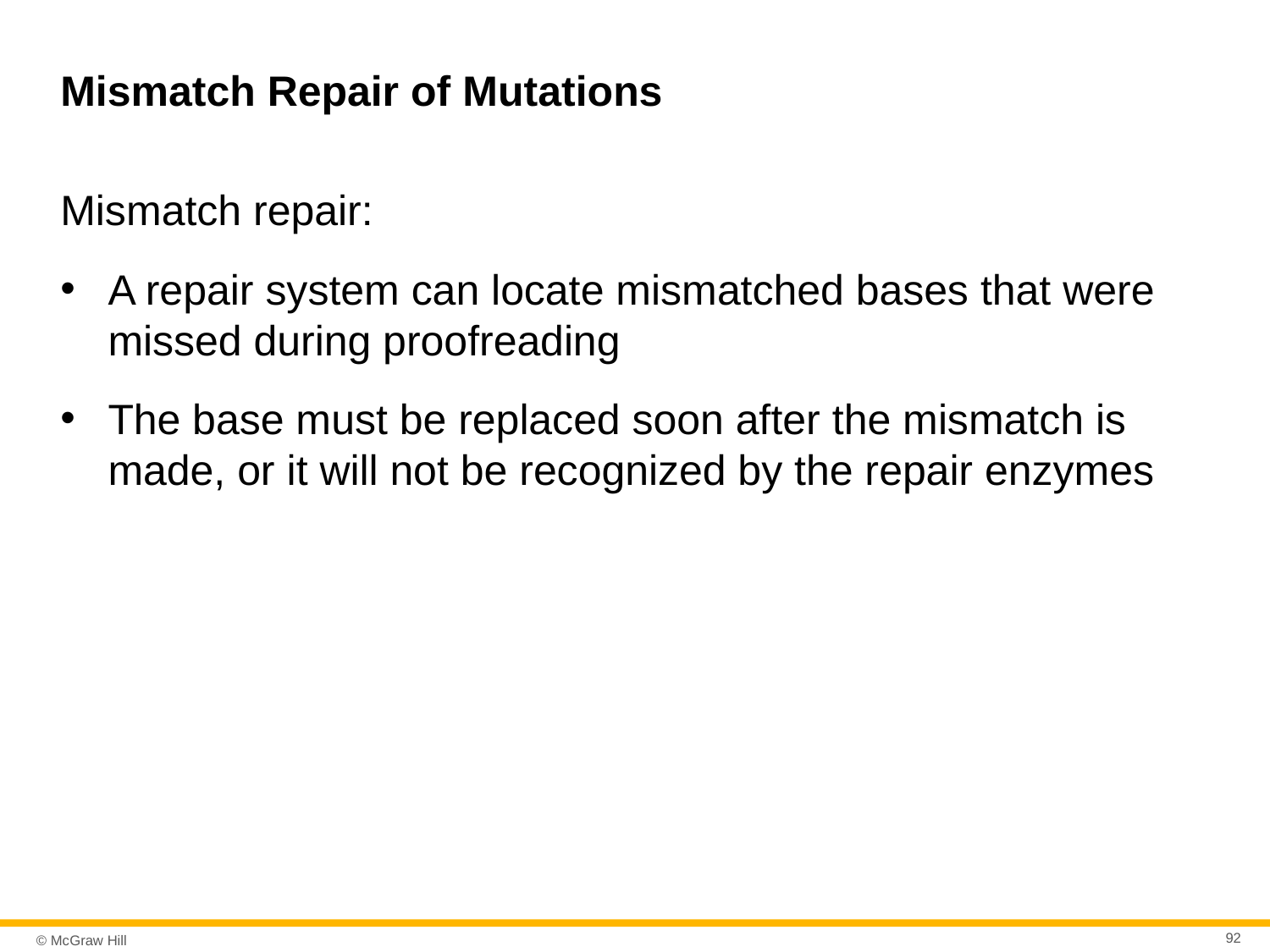

# Mismatch Repair of Mutations
Mismatch repair:
A repair system can locate mismatched bases that were missed during proofreading
The base must be replaced soon after the mismatch is made, or it will not be recognized by the repair enzymes